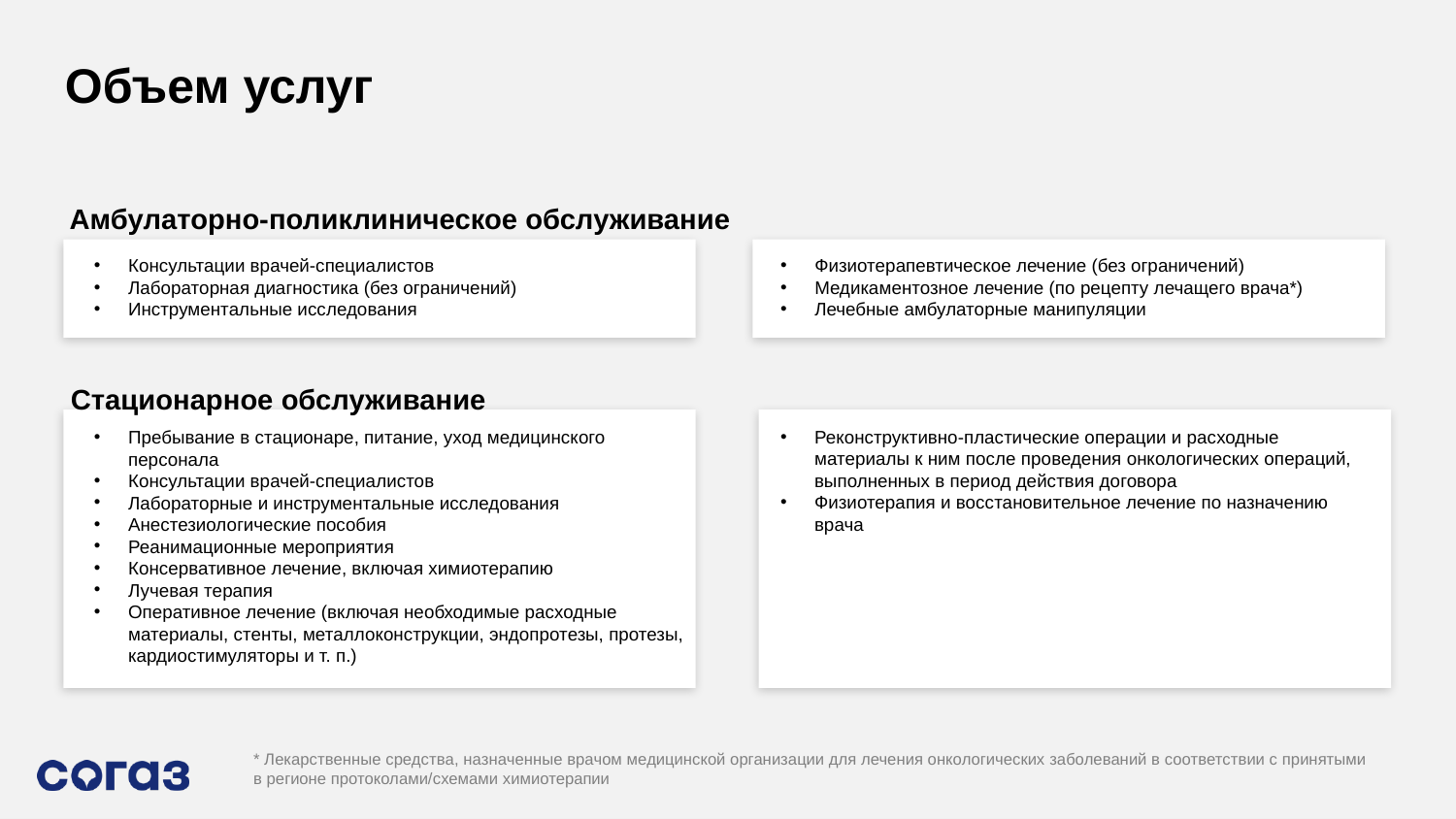

# Объем услуг
Амбулаторно-поликлиническое обслуживание

Консультации врачей-специалистов
Лабораторная диагностика (без ограничений)
Инструментальные исследования
Физиотерапевтическое лечение (без ограничений)
Медикаментозное лечение (по рецепту лечащего врача*)
Лечебные амбулаторные манипуляции
Стационарное обслуживание

Реконструктивно-пластические операции и расходные материалы к ним после проведения онкологических операций, выполненных в период действия договора
Физиотерапия и восстановительное лечение по назначению врача
Пребывание в стационаре, питание, уход медицинского персонала
Консультации врачей-специалистов
Лабораторные и инструментальные исследования
Анестезиологические пособия
Реанимационные мероприятия
Консервативное лечение, включая химиотерапию
Лучевая терапия
Оперативное лечение (включая необходимые расходные материалы, стенты, металлоконструкции, эндопротезы, протезы, кардиостимуляторы и т. п.)

* Лекарственные средства, назначенные врачом медицинской организации для лечения онкологических заболеваний в соответствии с принятыми в регионе протоколами/схемами химиотерапии